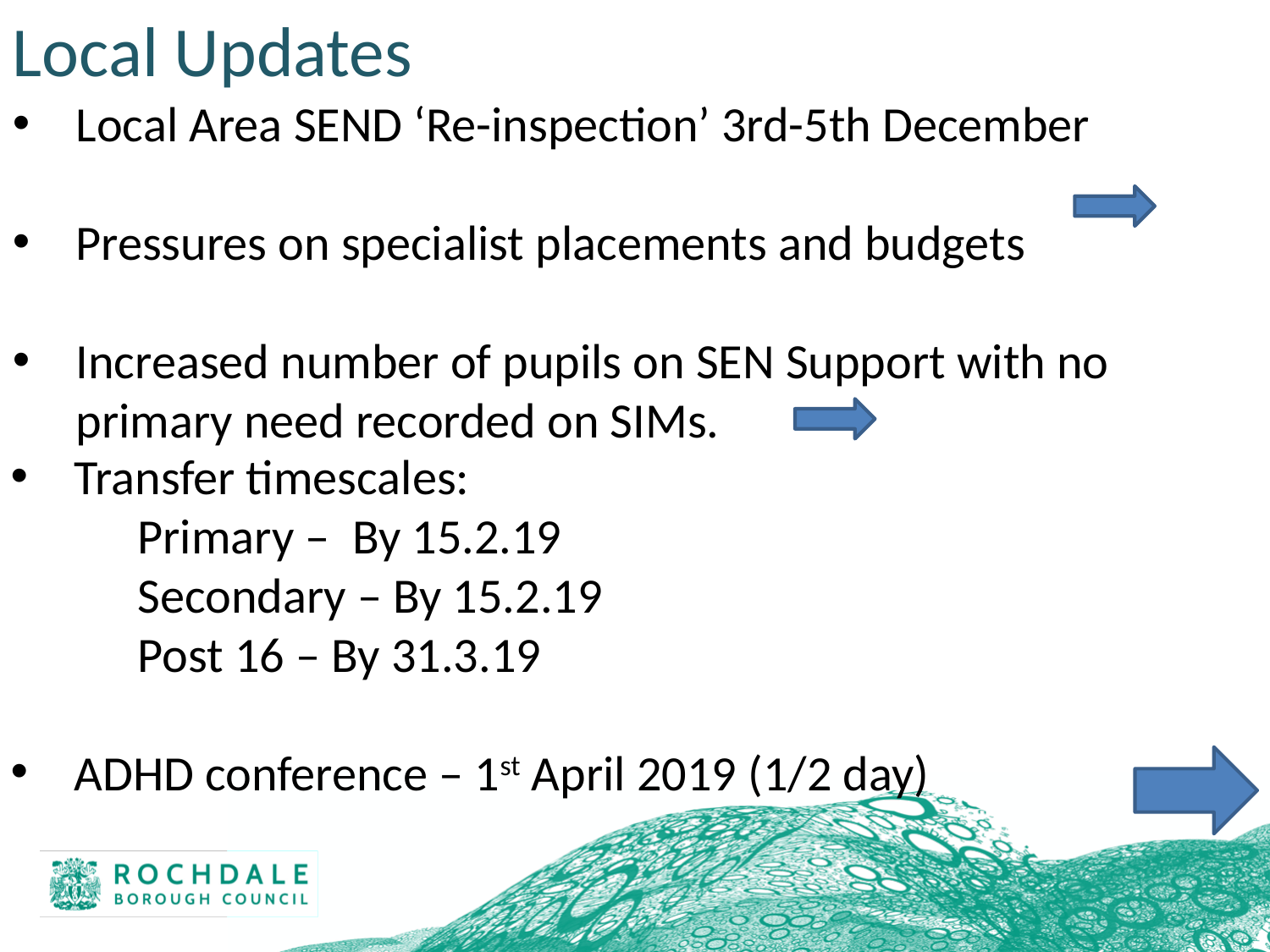

Local Updates
Local Area SEND ‘Re-inspection’ 3rd-5th December

Pressures on specialist placements and budgets

Increased number of pupils on SEN Support with no primary need recorded on SIMs.

Transfer timescales:
	Primary –  By 15.2.19
	Secondary – By 15.2.19
	Post 16 – By 31.3.19

ADHD conference – 1st April 2019 (1/2 day)